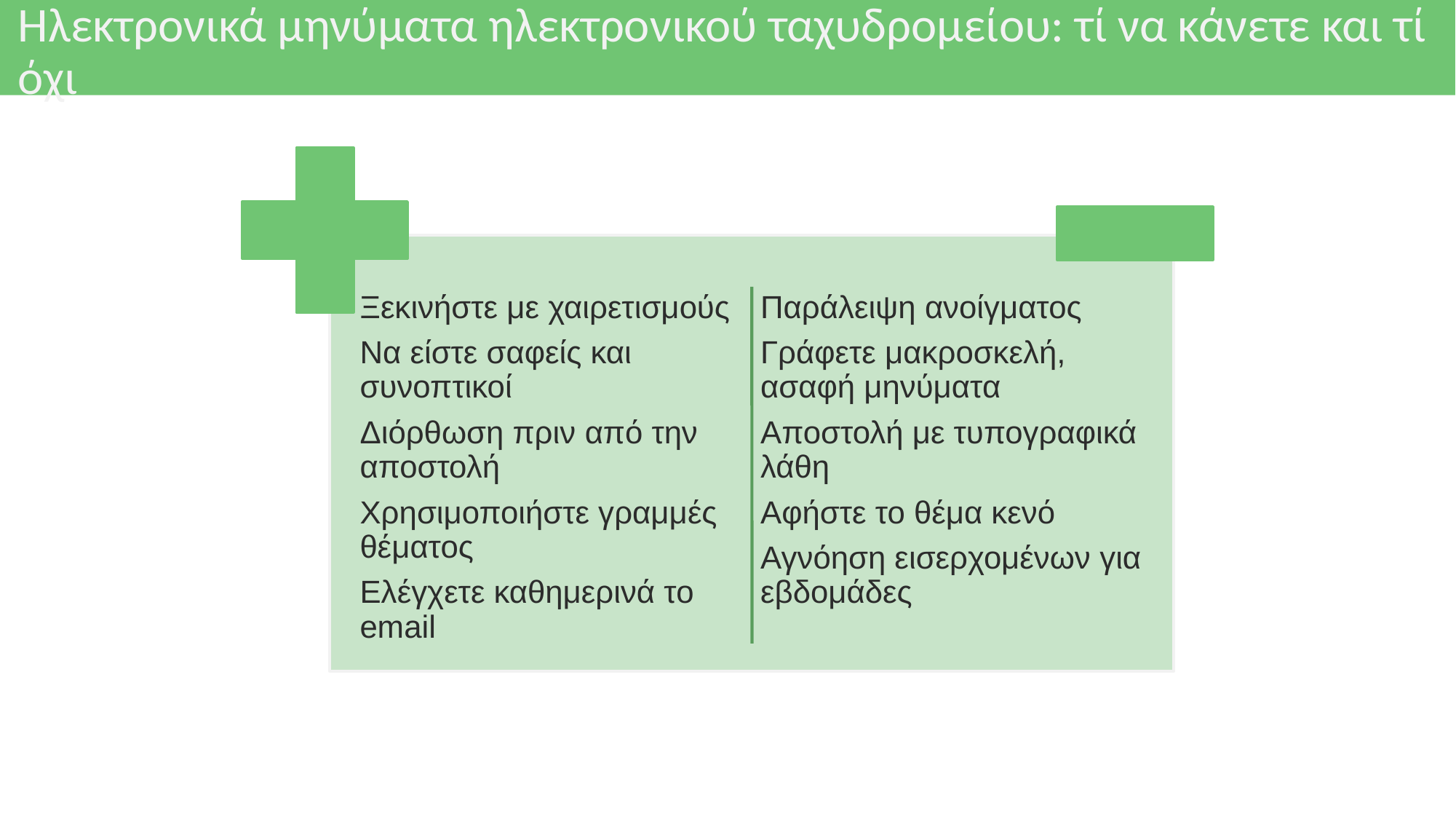

# Ηλεκτρονικά μηνύματα ηλεκτρονικού ταχυδρομείου: τί να κάνετε και τί όχι
Ξεκινήστε με χαιρετισμούς
Να είστε σαφείς και συνοπτικοί
Διόρθωση πριν από την αποστολή
Χρησιμοποιήστε γραμμές θέματος
Ελέγχετε καθημερινά το email
Παράλειψη ανοίγματος
Γράφετε μακροσκελή, ασαφή μηνύματα
Αποστολή με τυπογραφικά λάθη
Αφήστε το θέμα κενό
Αγνόηση εισερχομένων για εβδομάδες